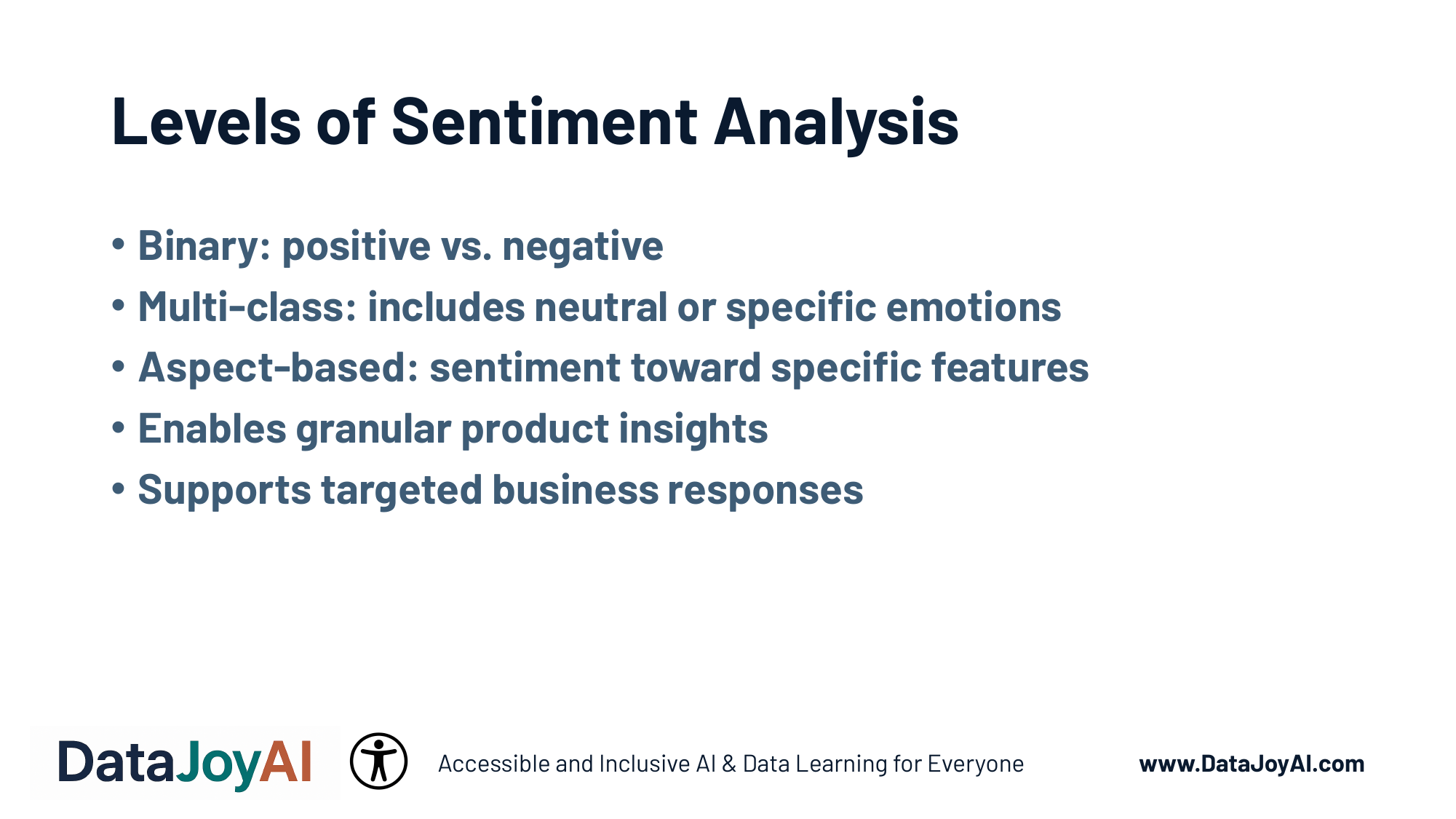

# Levels of Sentiment Analysis
Binary: positive vs. negative
Multi-class: includes neutral or specific emotions
Aspect-based: sentiment toward specific features
Enables granular product insights
Supports targeted business responses